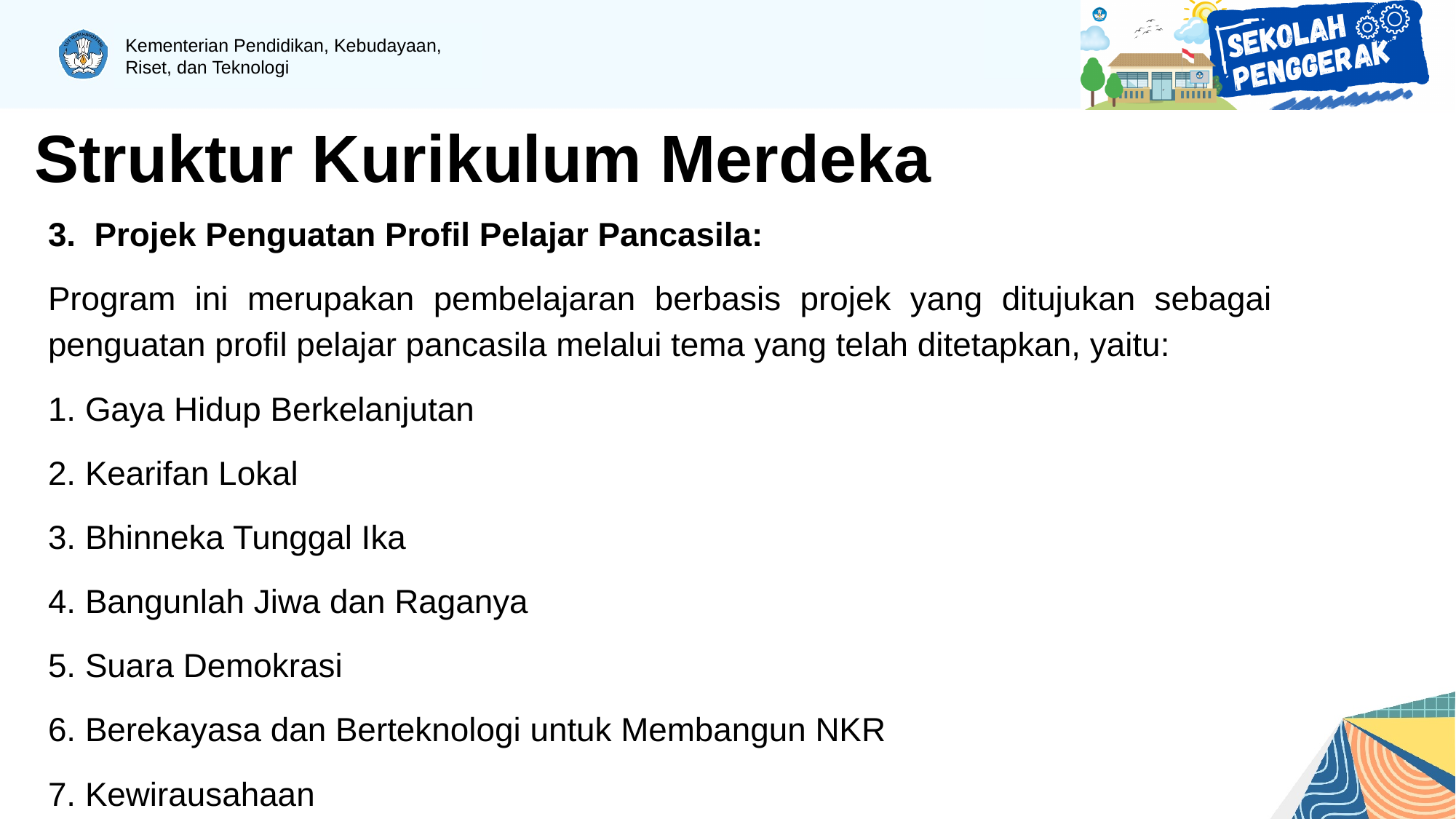

Struktur Kurikulum Merdeka

3.  Projek Penguatan Profil Pelajar Pancasila:
Program ini merupakan pembelajaran berbasis projek yang ditujukan sebagai penguatan profil pelajar pancasila melalui tema yang telah ditetapkan, yaitu:
1. Gaya Hidup Berkelanjutan
2. Kearifan Lokal
3. Bhinneka Tunggal Ika
4. Bangunlah Jiwa dan Raganya
5. Suara Demokrasi
6. Berekayasa dan Berteknologi untuk Membangun NKR
7. Kewirausahaan